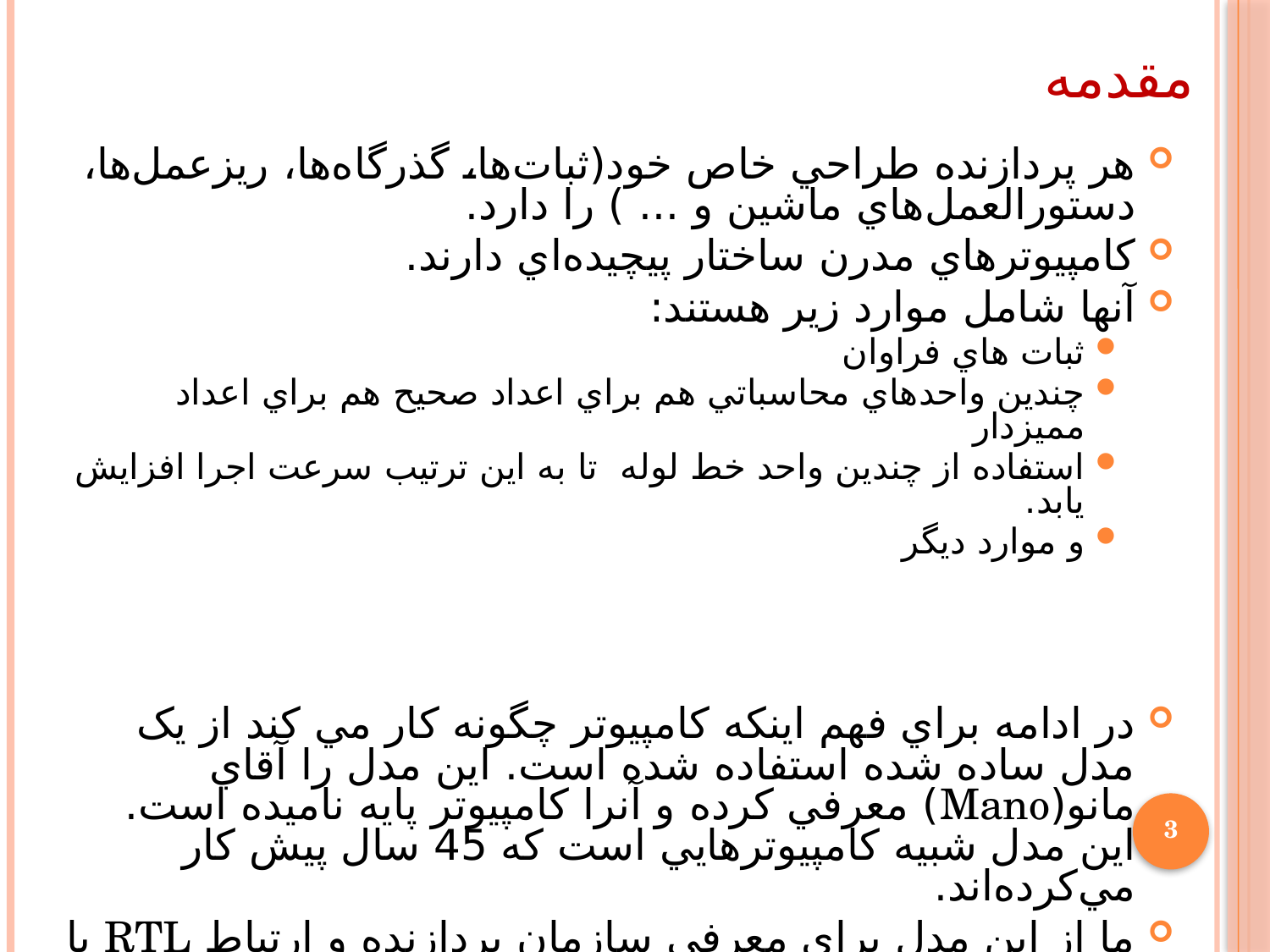

# مقدمه
هر پردازنده طراحي خاص خود(ثبات‌ها، گذرگاه‌ها، ريزعمل‌ها، دستورالعمل‌هاي ماشين و ... ) را دارد.
کامپيوترهاي مدرن ساختار پيچيده‌اي دارند.
آنها شامل موارد زير هستند:
ثبات هاي فراوان
چندين واحدهاي محاسباتي هم براي اعداد صحيح هم براي اعداد مميزدار
استفاده از چندين واحد خط لوله  تا به اين ترتيب سرعت اجرا افزايش يابد.
و موارد ديگر

در ادامه براي فهم اينکه کامپيوتر چگونه کار مي کند از يک مدل ساده شده استفاده شده است. اين مدل را آقاي مانو(Mano) معرفي کرده و آنرا کامپيوتر پايه ناميده است. اين مدل شبيه کامپيوترهايي است که 45 سال پيش کار مي‌کرده‌اند.
ما از اين مدل براي معرفي سازمان پردازنده و ارتباط RTL با سطح بالاتر پردازنده استفاده مي‌کنيم.
3